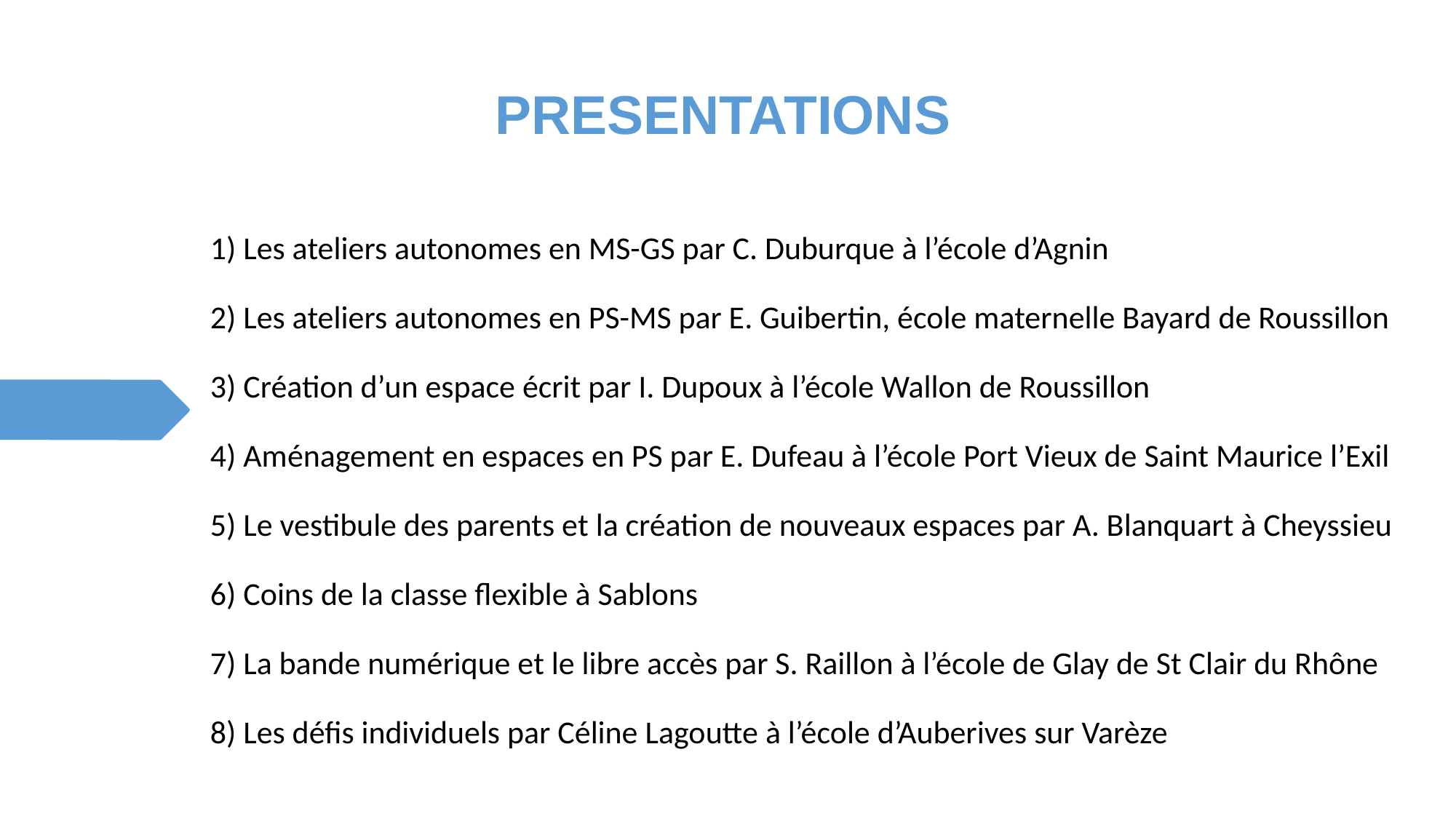

PRESENTATIONS
# 1) Les ateliers autonomes en MS-GS par C. Duburque à l’école d’Agnin 2) Les ateliers autonomes en PS-MS par E. Guibertin, école maternelle Bayard de Roussillon 3) Création d’un espace écrit par I. Dupoux à l’école Wallon de Roussillon 4) Aménagement en espaces en PS par E. Dufeau à l’école Port Vieux de Saint Maurice l’Exil 5) Le vestibule des parents et la création de nouveaux espaces par A. Blanquart à Cheyssieu 6) Coins de la classe flexible à Sablons 7) La bande numérique et le libre accès par S. Raillon à l’école de Glay de St Clair du Rhône 8) Les défis individuels par Céline Lagoutte à l’école d’Auberives sur Varèze